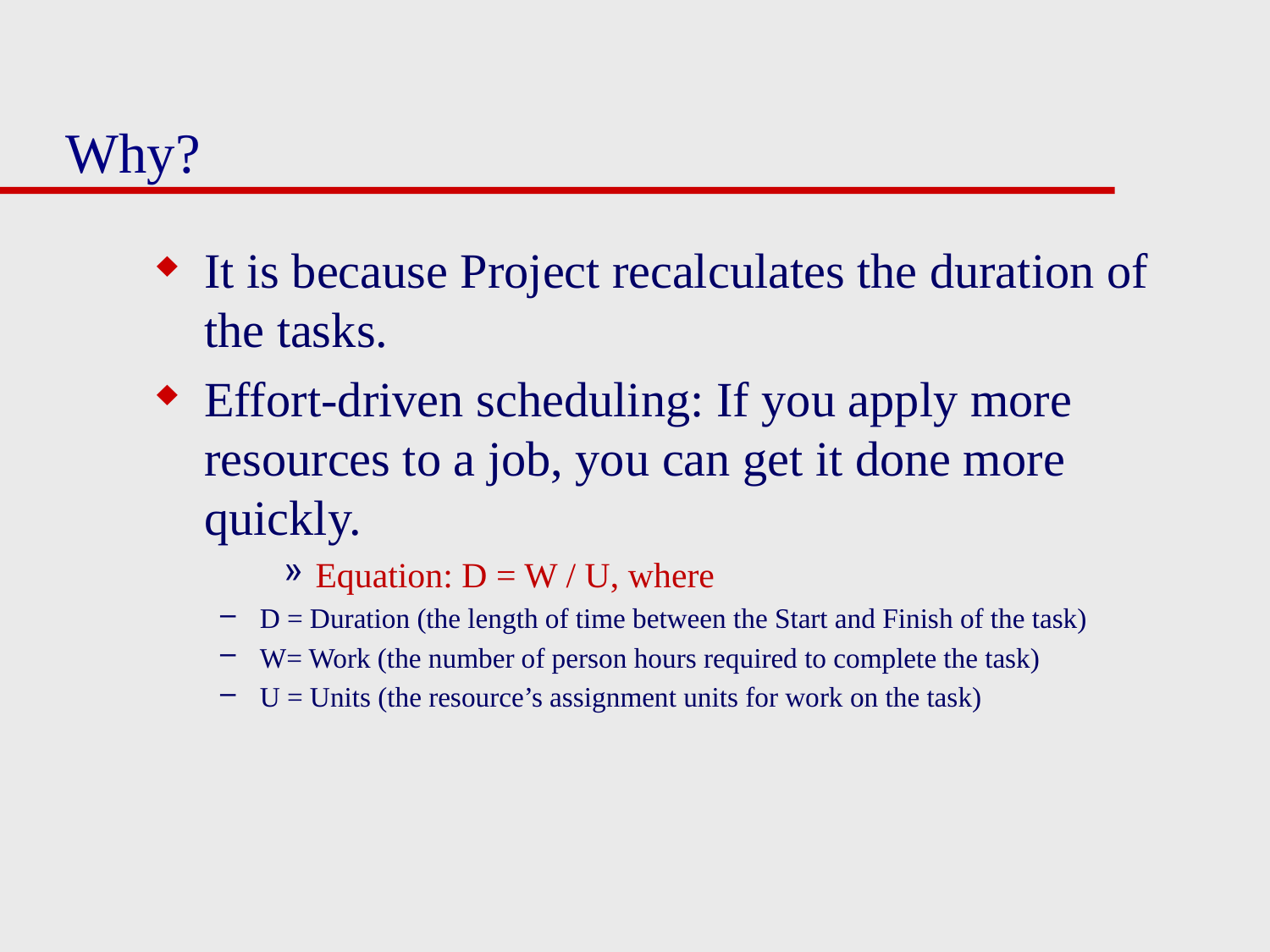

# Why?
It is because Project recalculates the duration of the tasks.
Effort-driven scheduling: If you apply more resources to a job, you can get it done more quickly.
Equation: D = W / U, where
D = Duration (the length of time between the Start and Finish of the task)
W= Work (the number of person hours required to complete the task)
U = Units (the resource’s assignment units for work on the task)